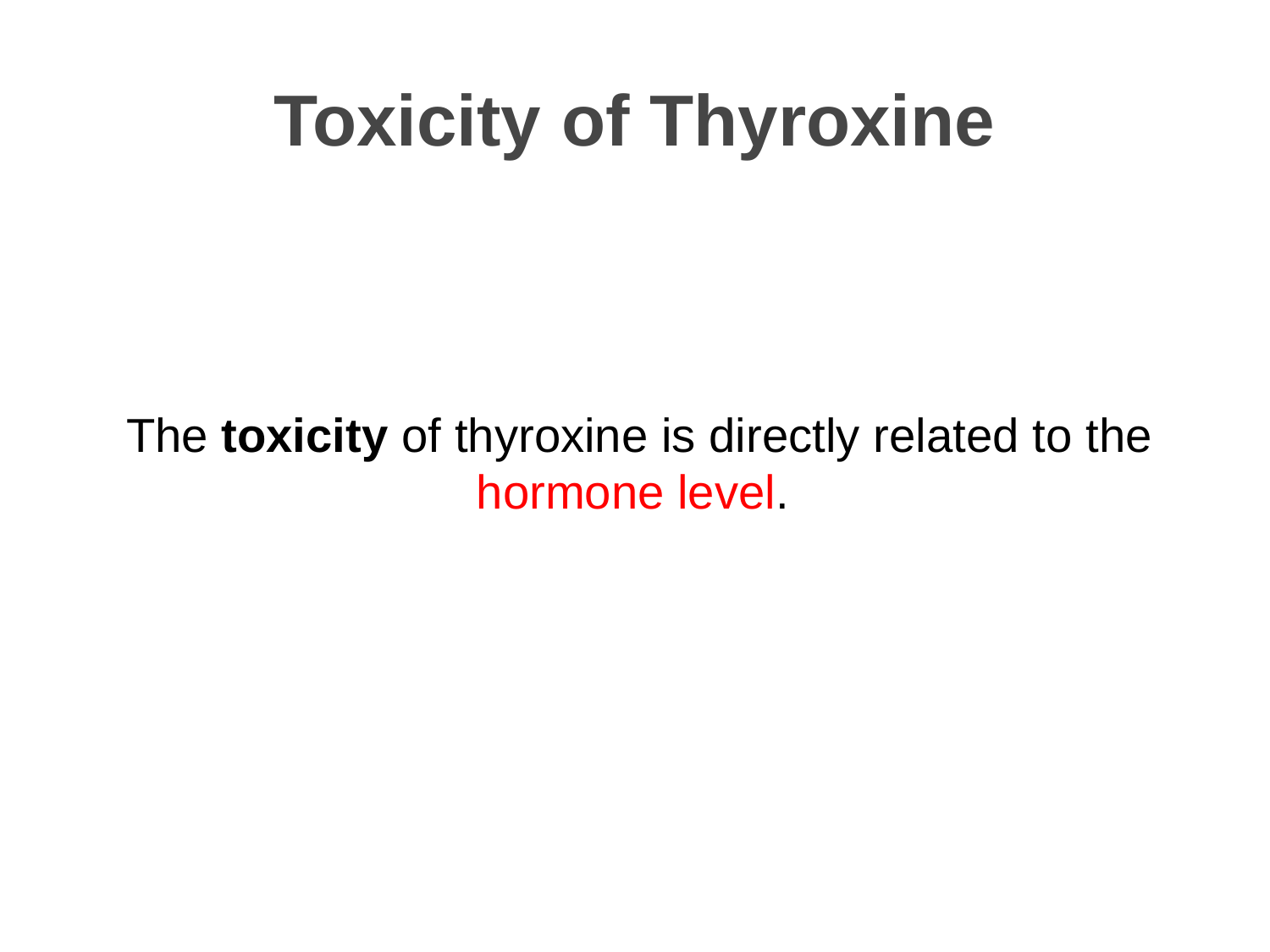

# Toxicity of Thyroxine

The toxicity of thyroxine is directly related to the hormone level.